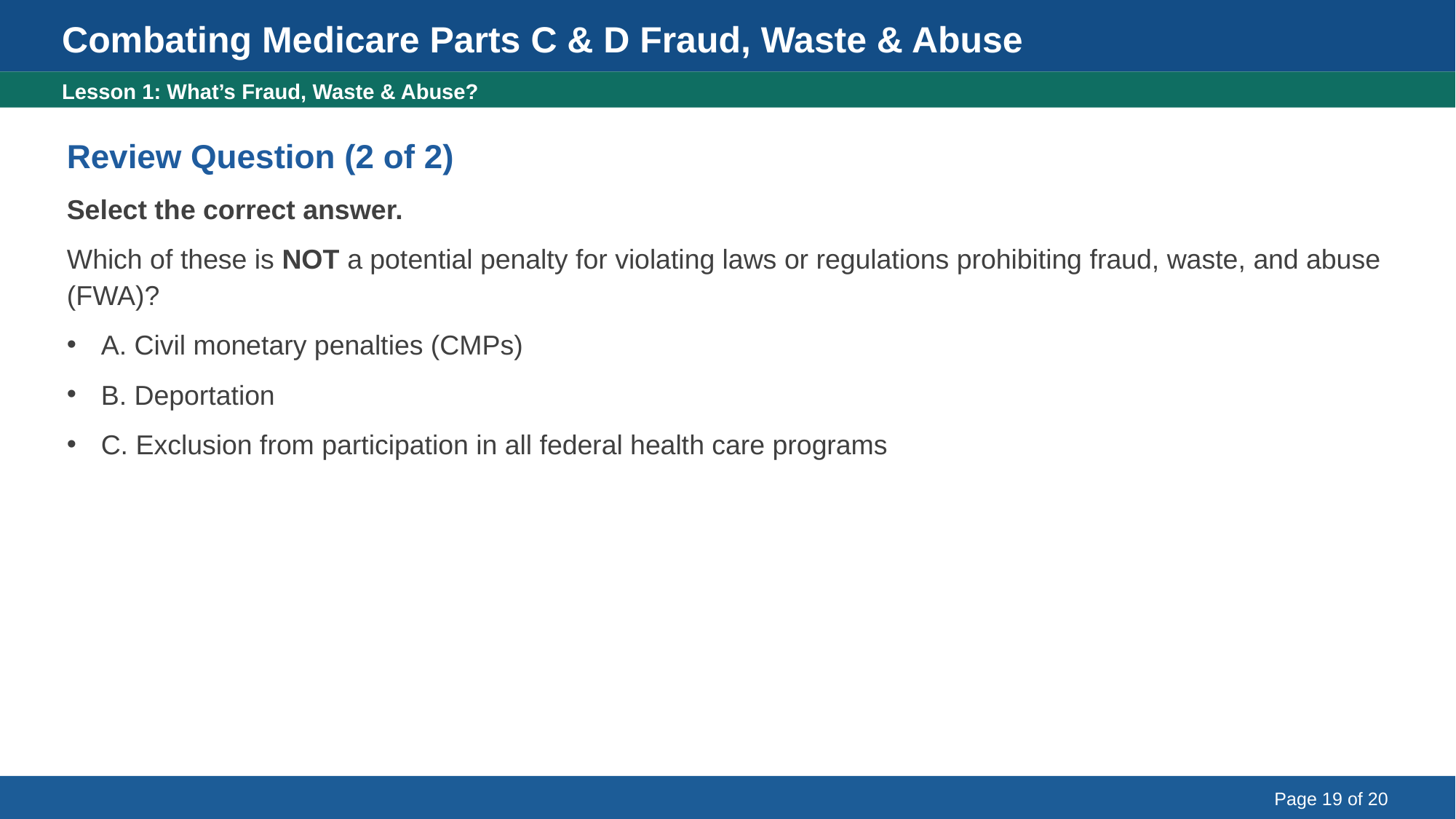

Combating Medicare Parts C & D Fraud, Waste & Abuse
Lesson 1 Review Question (2 of 2)

Lesson 1: What’s Fraud, Waste & Abuse?
Review Question (2 of 2)
Select the correct answer.
Which of these is NOT a potential penalty for violating laws or regulations prohibiting fraud, waste, and abuse (FWA)?
A. Civil monetary penalties (CMPs)
B. Deportation
C. Exclusion from participation in all federal health care programs

Page 19 of 20